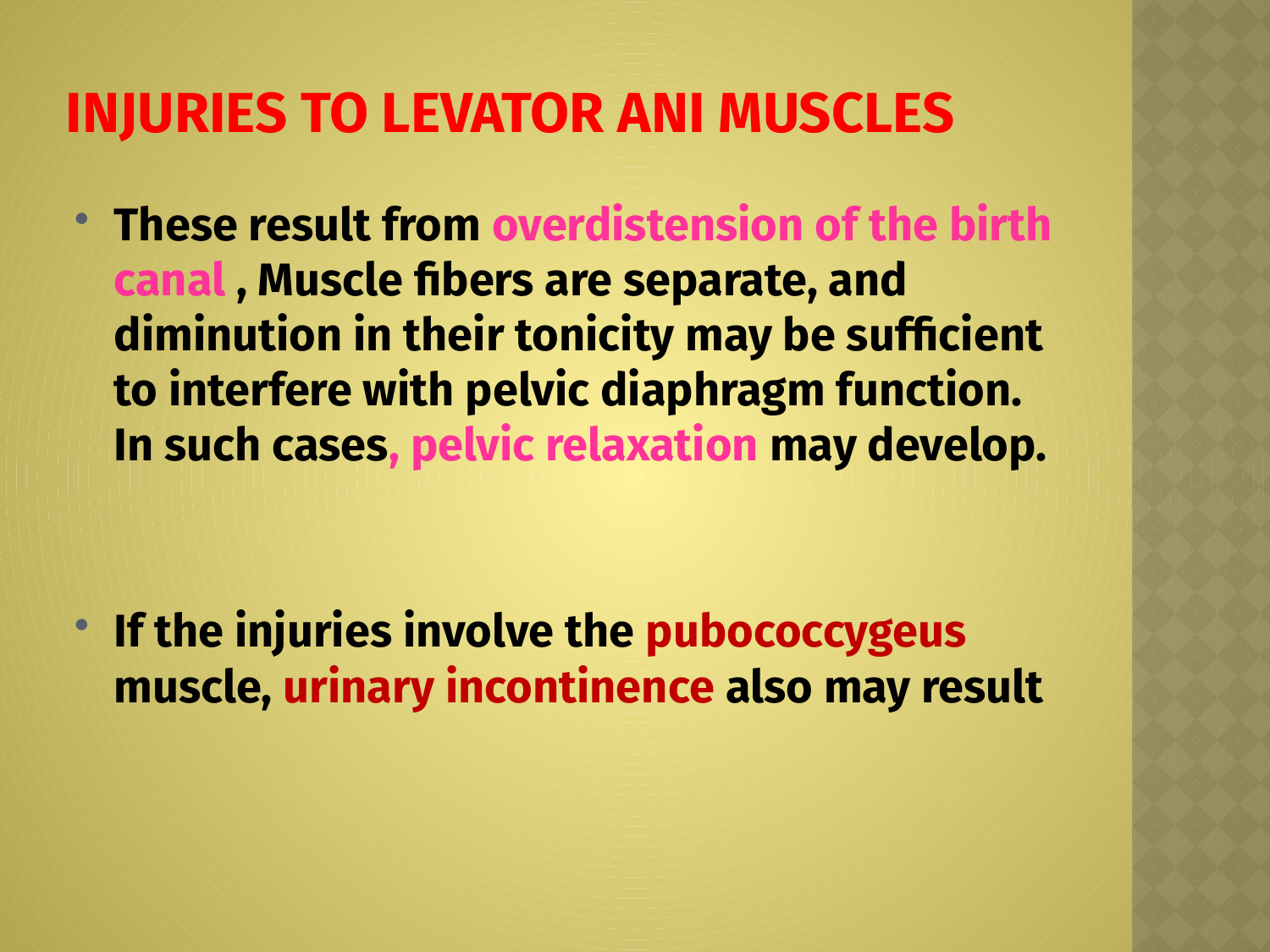

# Injuries to Levator Ani Muscles
These result from overdistension of the birth canal , Muscle fibers are separate, and diminution in their tonicity may be sufficient to interfere with pelvic diaphragm function. In such cases, pelvic relaxation may develop.

If the injuries involve the pubococcygeus muscle, urinary incontinence also may result